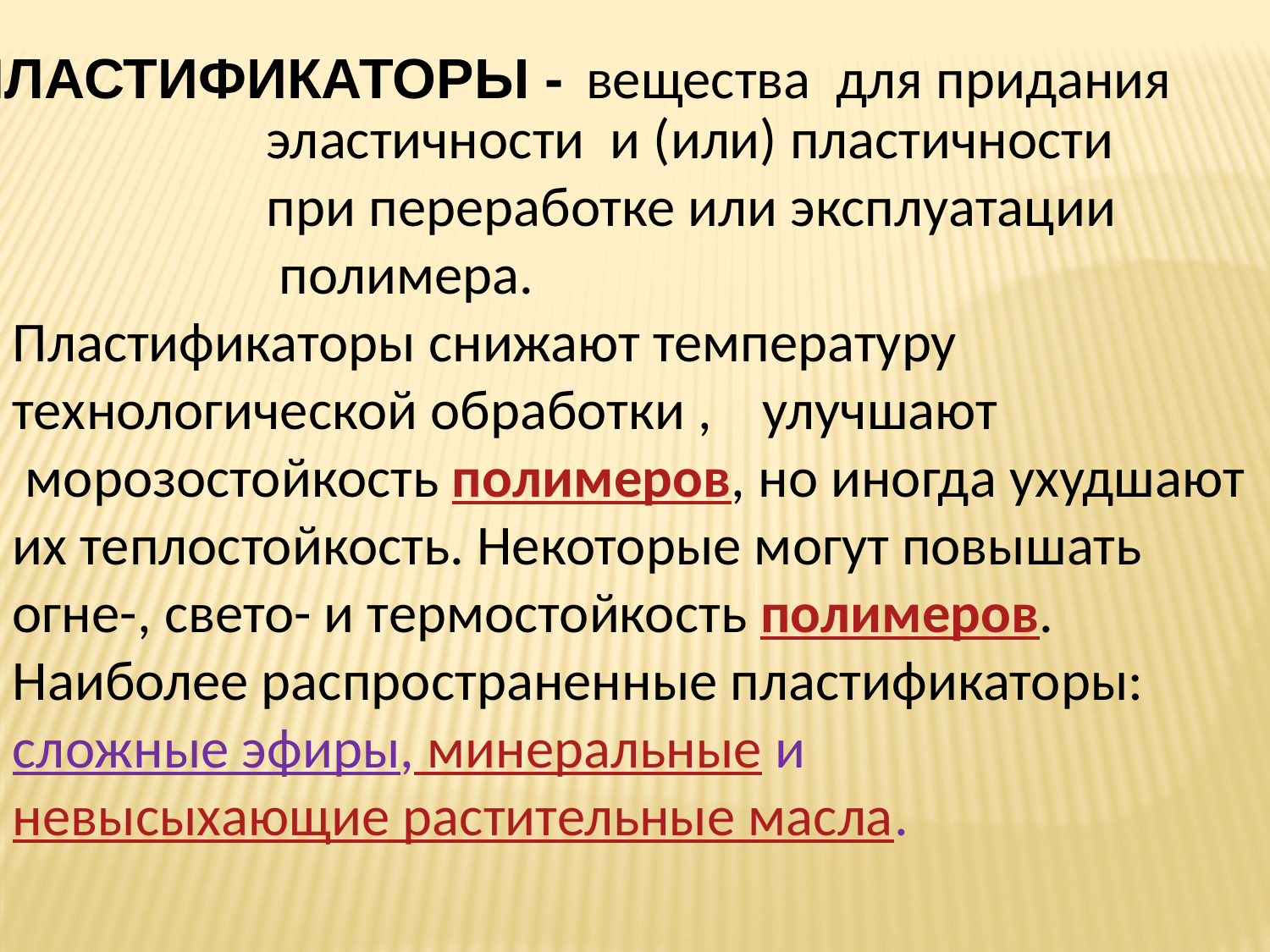

ПЛАСТИФИКАТОРЫ -
  вещества  для придания
                    эластичности  и (или) пластичности
                    при переработке или эксплуатации
                     полимера.
Пластификаторы снижают температуру технологической обработки ,    улучшают
 морозостойкость полимеров, но иногда ухудшают их теплостойкость. Некоторые могут повышать
огне-, свето- и термостойкость полимеров.
Наиболее распространенные пластификаторы: сложные эфиры, минеральные и невысыхающие растительные масла.